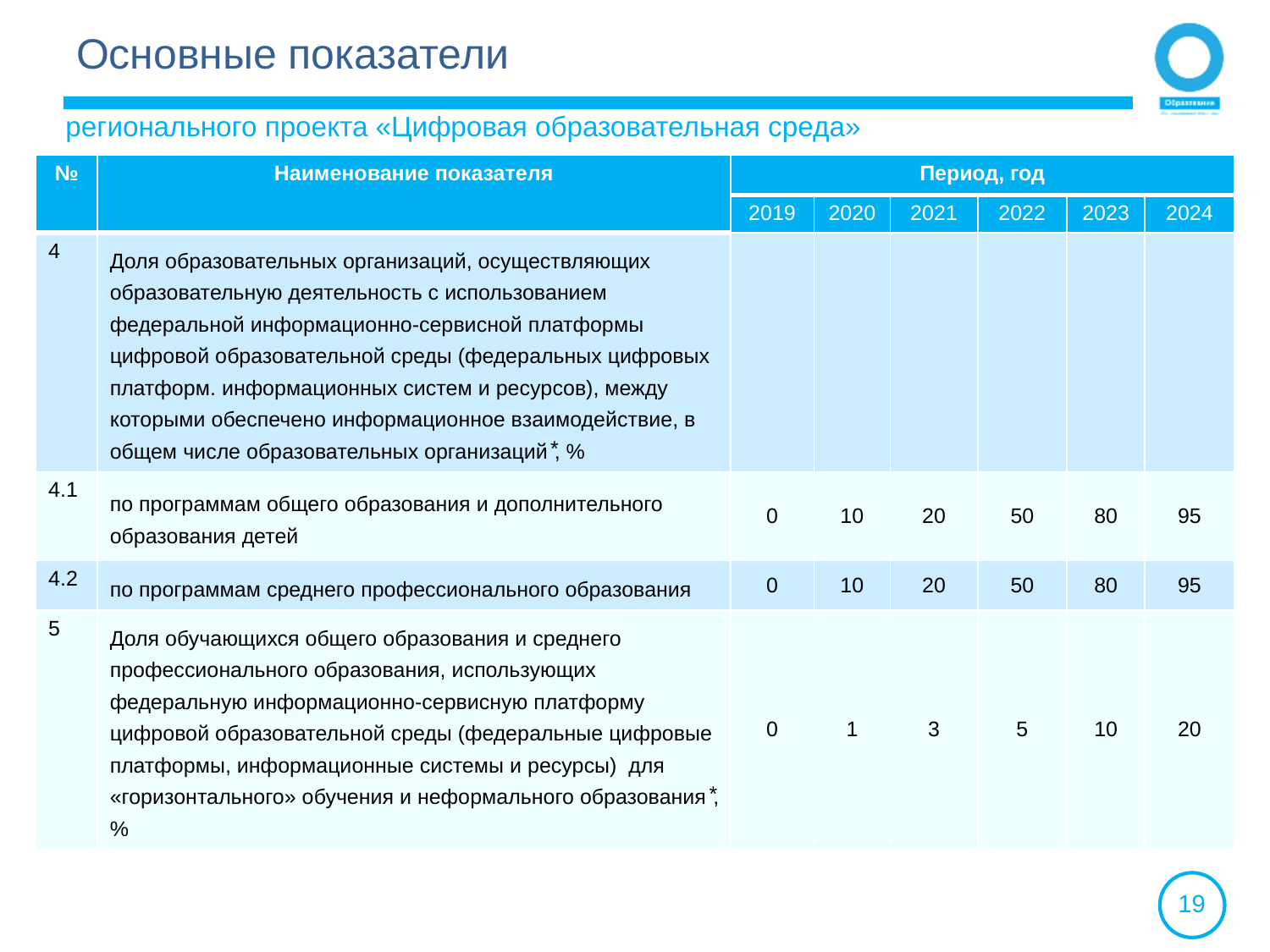

Основные показатели
регионального проекта «Цифровая образовательная среда»
| № | Наименование показателя | Период, год |  |  |  |  |  |
| --- | --- | --- | --- | --- | --- | --- | --- |
|  |  | 2019 | 2020 | 2021 | 2022 | 2023 | 2024 |
| 4 | Доля образовательных организаций, осуществляющих образовательную деятельность с использованием федеральной информационно-сервисной платформы цифровой образовательной среды (федеральных цифровых платформ. информационных систем и ресурсов), между которыми обеспечено информационное взаимодействие, в общем числе образовательных организаций ⃰, % |  |  |  |  |  |  |
| 4.1 | по программам общего образования и дополнительного образования детей | 0 | 10 | 20 | 50 | 80 | 95 |
| 4.2 | по программам среднего профессионального образования | 0 | 10 | 20 | 50 | 80 | 95 |
| 5 | Доля обучающихся общего образования и среднего профессионального образования, использующих федеральную информационно-сервисную платформу цифровой образовательной среды (федеральные цифровые платформы, информационные системы и ресурсы) для «горизонтального» обучения и неформального образования ⃰, % | 0 | 1 | 3 | 5 | 10 | 20 |